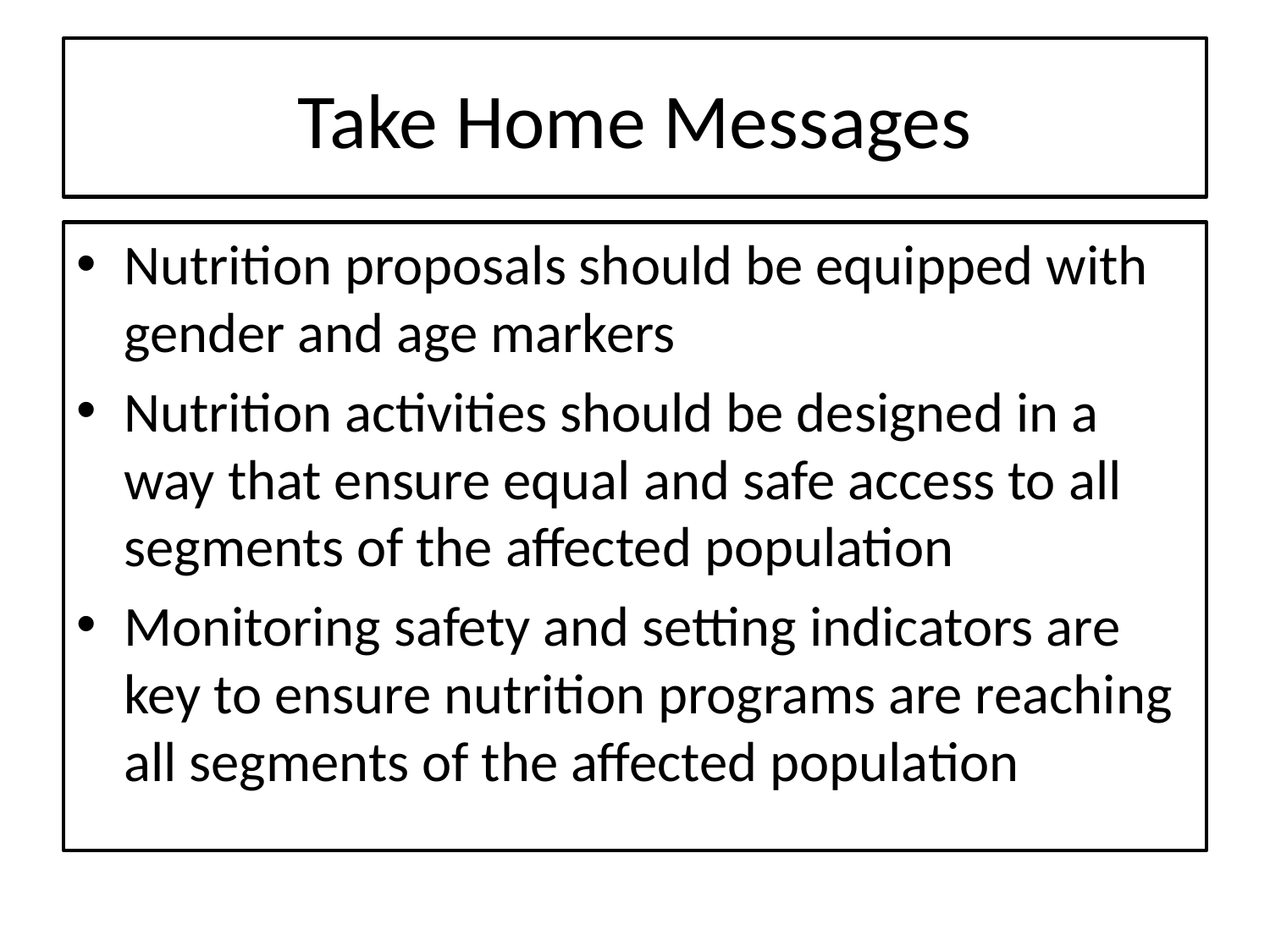

# Take Home Messages
Nutrition proposals should be equipped with gender and age markers
Nutrition activities should be designed in a  way that ensure equal and safe access to all segments of the affected population
Monitoring safety and setting indicators are key to ensure nutrition programs are reaching all segments of the affected population